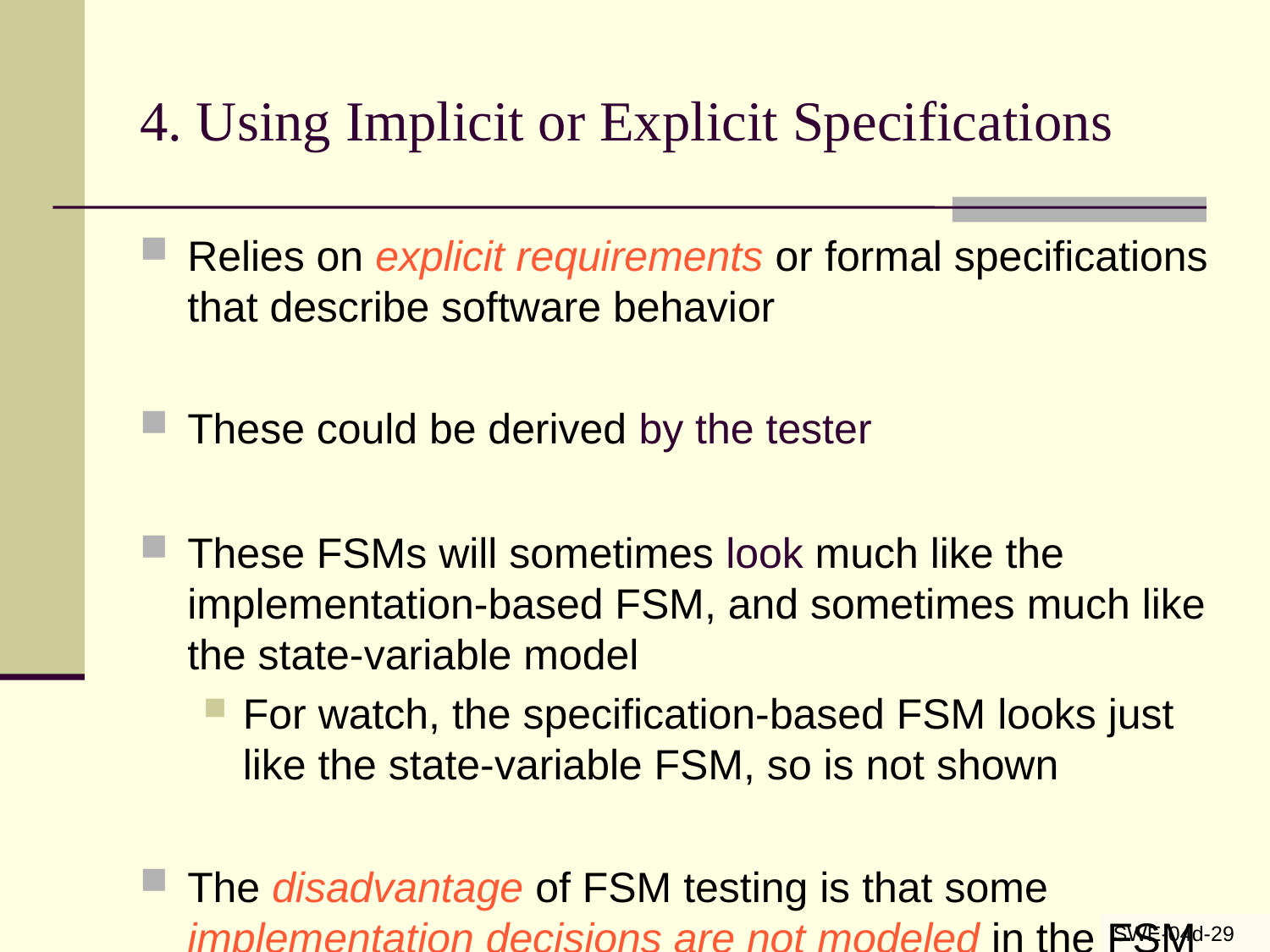

# 4. Using Implicit or Explicit Specifications
Relies on explicit requirements or formal specifications that describe software behavior

These could be derived by the tester

These FSMs will sometimes look much like the implementation-based FSM, and sometimes much like the state-variable model
For watch, the specification-based FSM looks just like the state-variable FSM, so is not shown

The disadvantage of FSM testing is that some implementation decisions are not modeled in the FSM